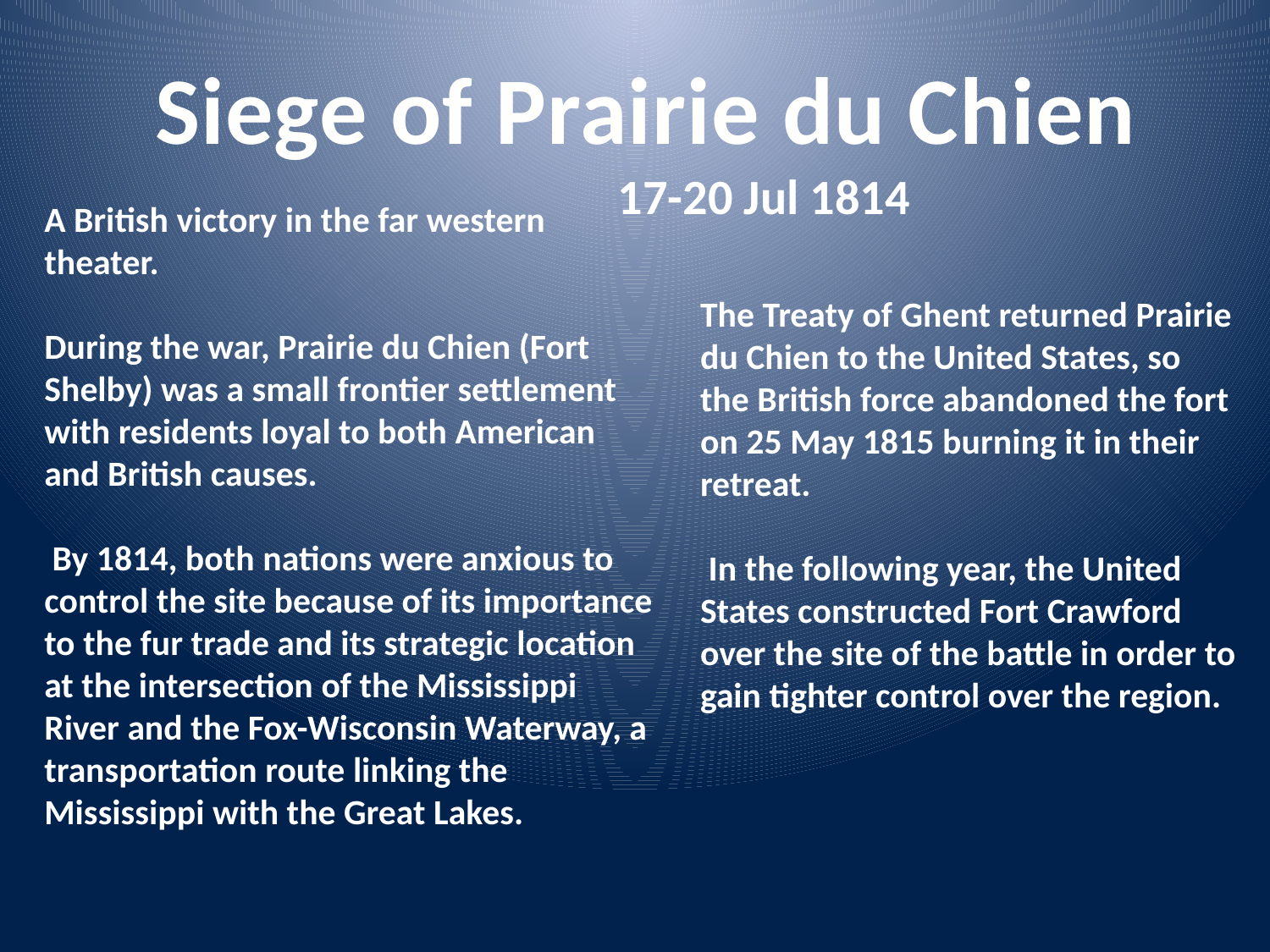

Siege of Prairie du Chien
17-20 Jul 1814
A British victory in the far western theater.

During the war, Prairie du Chien (Fort Shelby) was a small frontier settlement with residents loyal to both American and British causes.

 By 1814, both nations were anxious to control the site because of its importance to the fur trade and its strategic location at the intersection of the Mississippi River and the Fox-Wisconsin Waterway, a transportation route linking the Mississippi with the Great Lakes.
The Treaty of Ghent returned Prairie du Chien to the United States, so the British force abandoned the fort on 25 May 1815 burning it in their retreat.

 In the following year, the United States constructed Fort Crawford over the site of the battle in order to gain tighter control over the region.